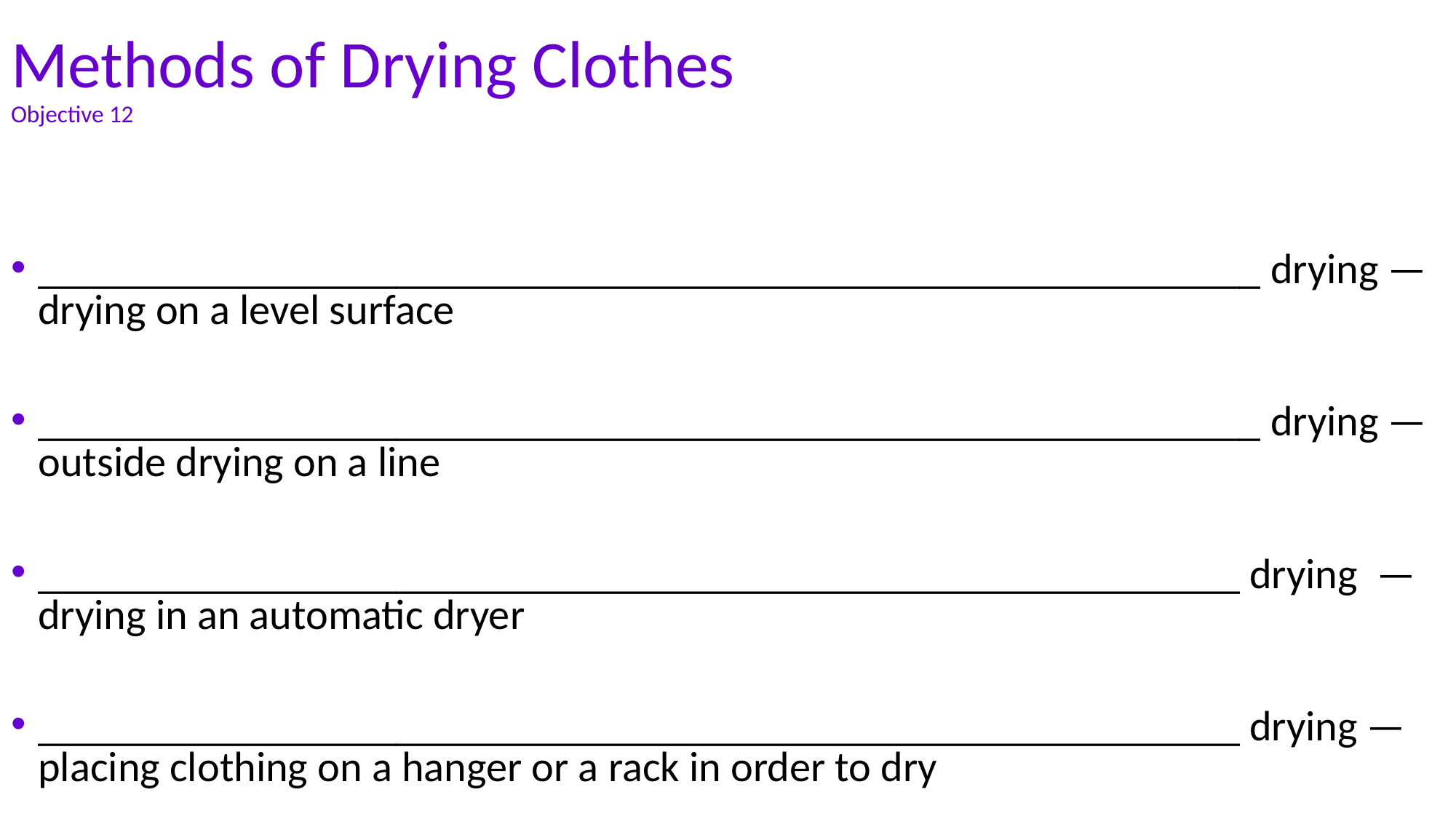

# Methods of Drying Clothes Objective 12
__________________________________________________________ drying — drying on a level surface

__________________________________________________________ drying — outside drying on a line

_________________________________________________________ drying  — drying in an automatic dryer

_________________________________________________________ drying — placing clothing on a hanger or a rack in order to dry